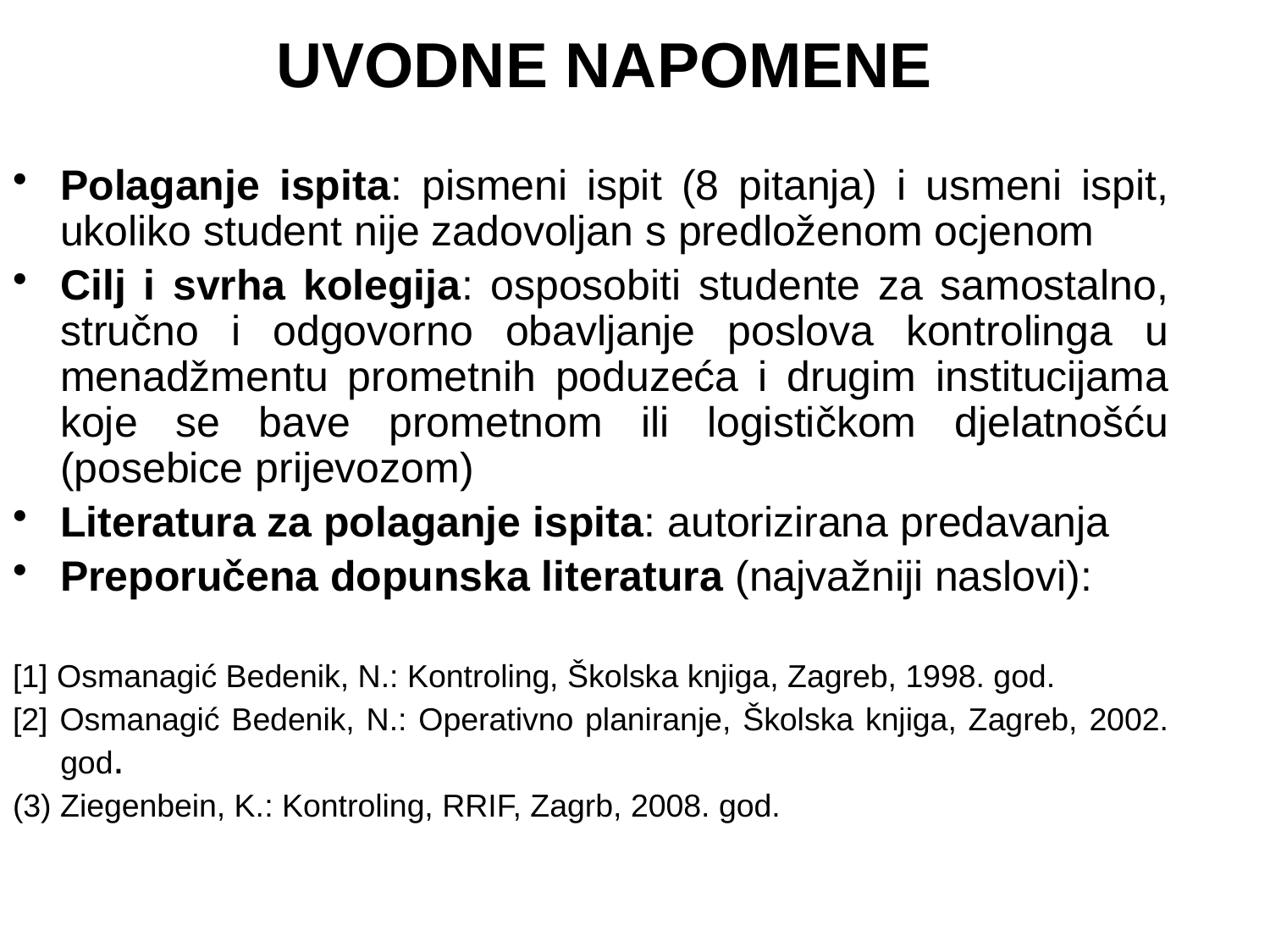

UVODNE NAPOMENE

Polaganje ispita: pismeni ispit (8 pitanja) i usmeni ispit, ukoliko student nije zadovoljan s predloženom ocjenom
Cilj i svrha kolegija: osposobiti studente za samostalno, stručno i odgovorno obavljanje poslova kontrolinga u menadžmentu prometnih poduzeća i drugim institucijama koje se bave prometnom ili logističkom djelatnošću (posebice prijevozom)
Literatura za polaganje ispita: autorizirana predavanja
Preporučena dopunska literatura (najvažniji naslovi):

[1] Osmanagić Bedenik, N.: Kontroling, Školska knjiga, Zagreb, 1998. god.
[2] Osmanagić Bedenik, N.: Operativno planiranje, Školska knjiga, Zagreb, 2002. god.
(3) Ziegenbein, K.: Kontroling, RRIF, Zagrb, 2008. god.